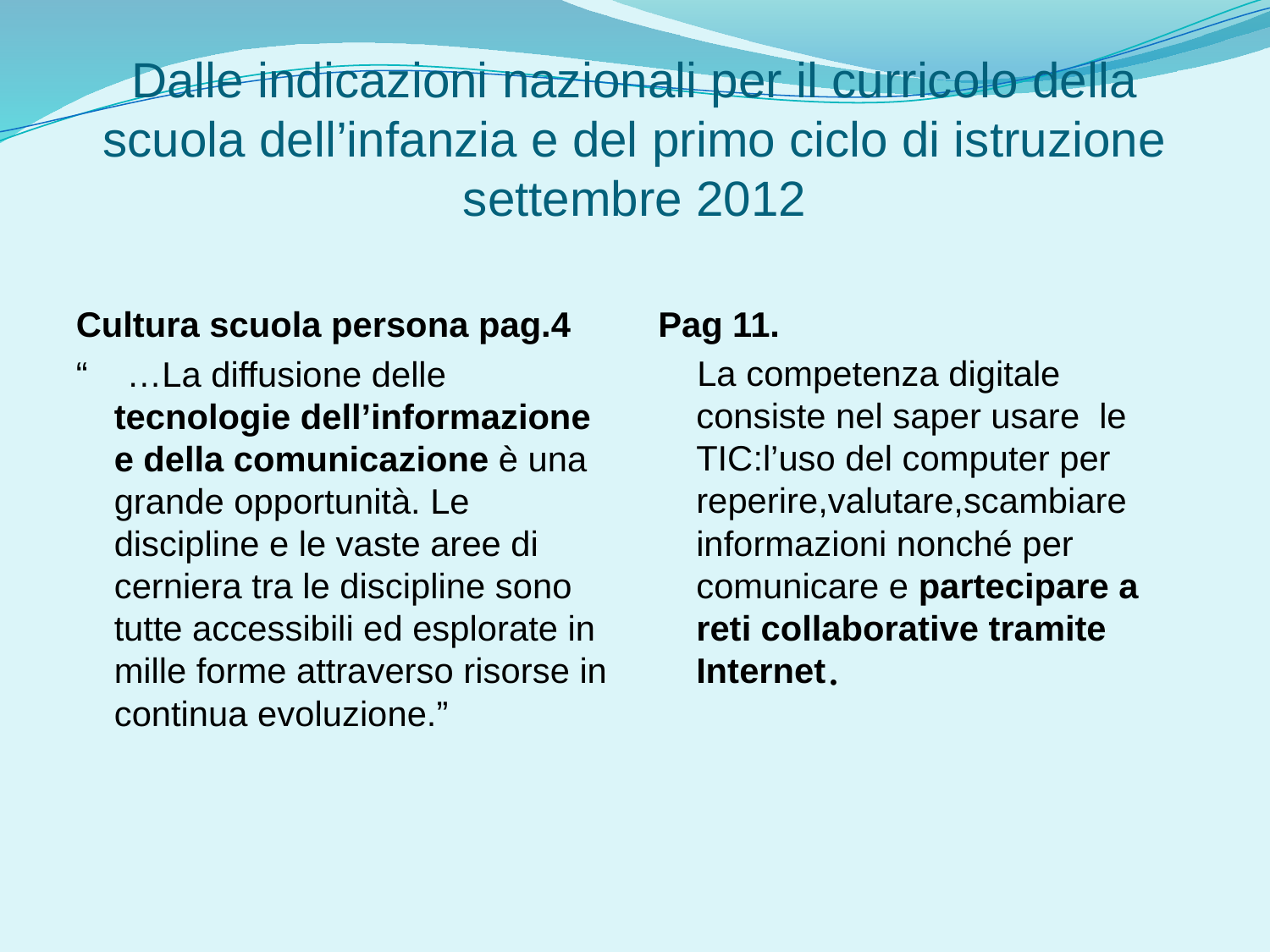

# Dalle indicazioni nazionali per il curricolo della scuola dell’infanzia e del primo ciclo di istruzione settembre 2012

Pag 11.
    La competenza digitale  consiste nel saper usare  le TIC:l’uso del computer per reperire,valutare,scambiare informazioni nonché per comunicare e partecipare a reti collaborative tramite Internet.
Cultura scuola persona pag.4
“    …La diffusione delle tecnologie dell’informazione e della comunicazione è una grande opportunità. Le discipline e le vaste aree di cerniera tra le discipline sono tutte accessibili ed esplorate in mille forme attraverso risorse in continua evoluzione.”